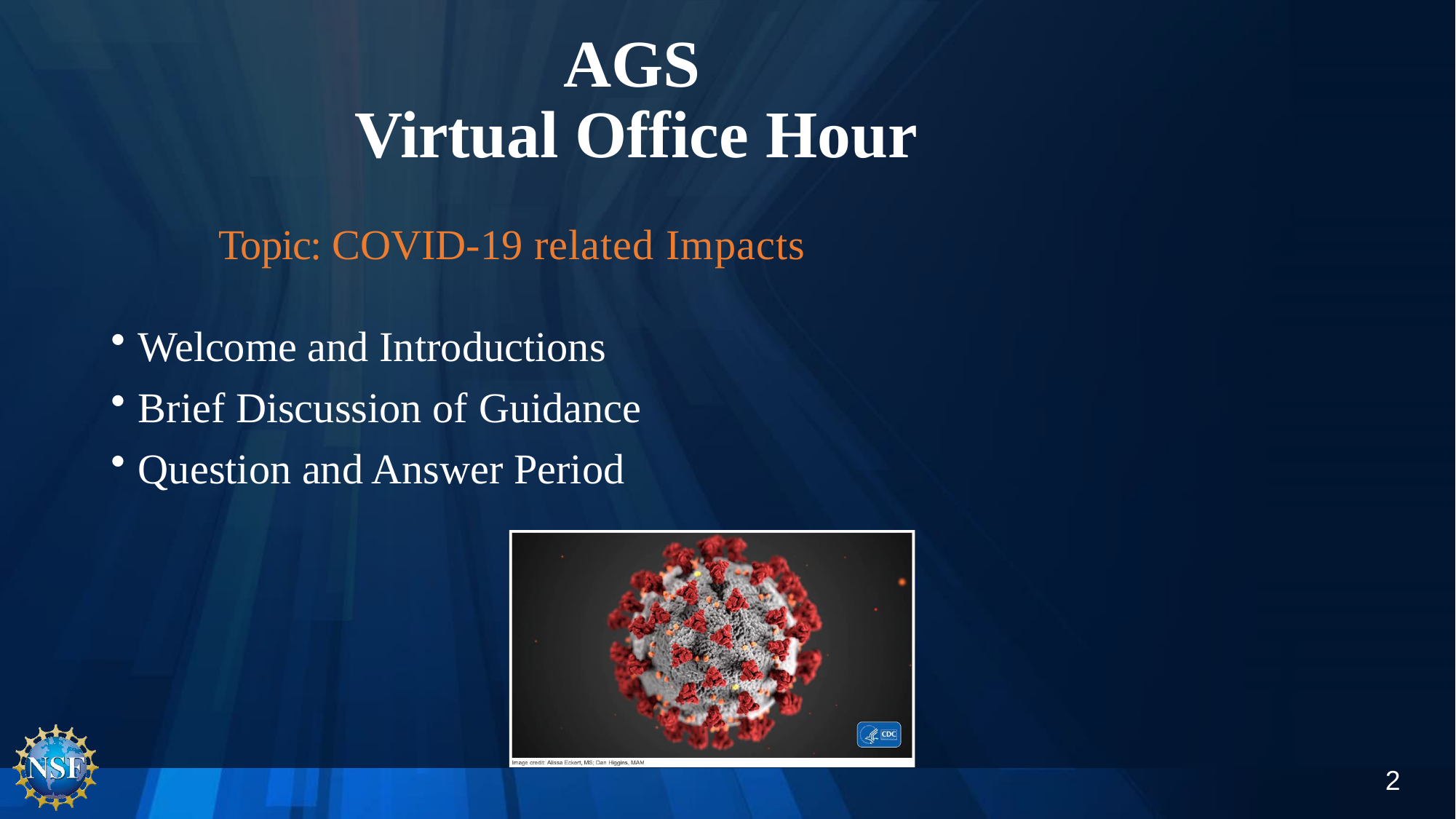

# AGS Virtual Office Hour
           Topic: COVID-19 related Impacts

Welcome and Introductions
Brief Discussion of Guidance
Question and Answer Period

2